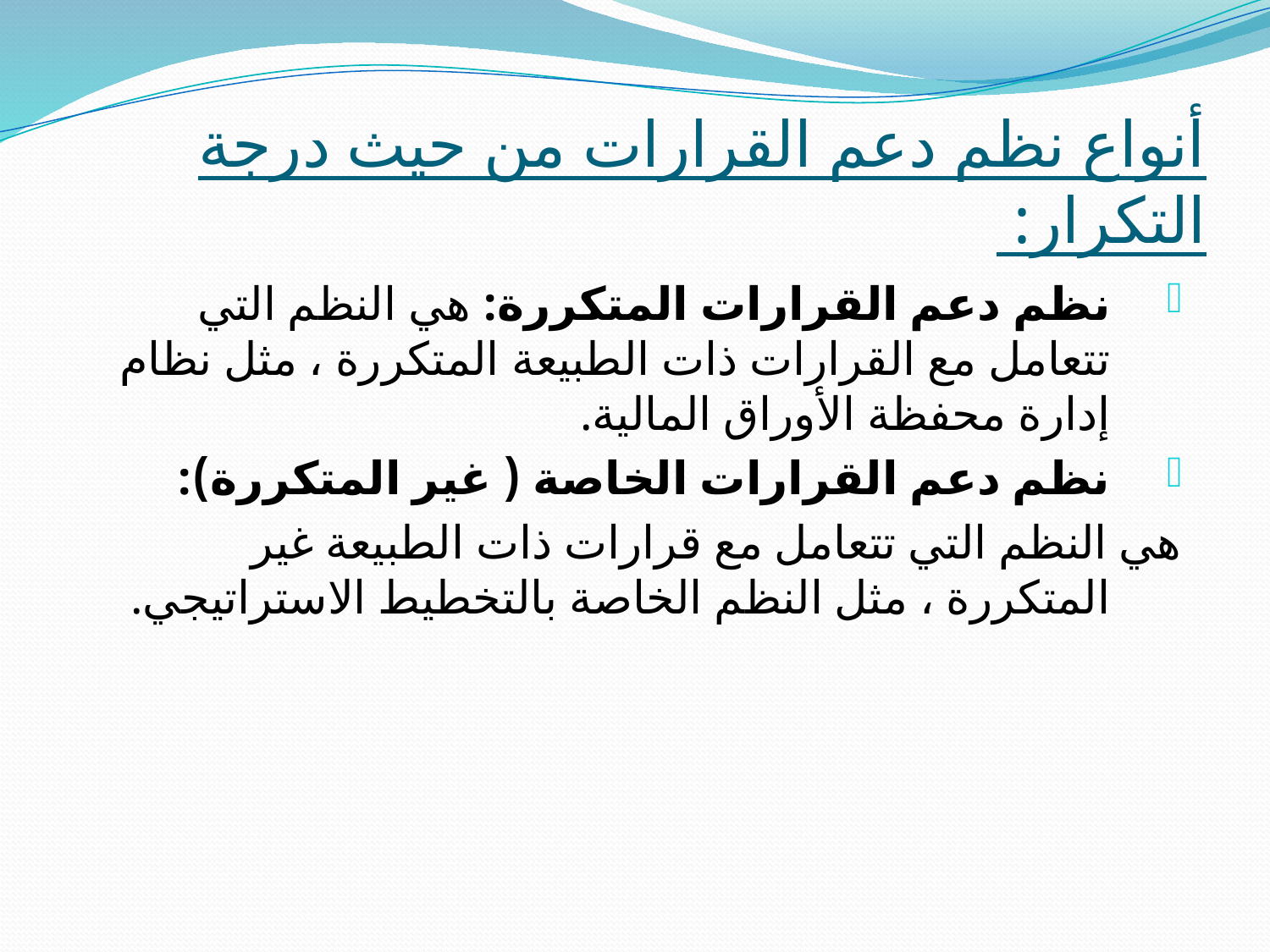

# أنواع نظم دعم القرارات من حيث درجة التكرار:
نظم دعم القرارات المتكررة: هي النظم التي تتعامل مع القرارات ذات الطبيعة المتكررة ، مثل نظام إدارة محفظة الأوراق المالية.
نظم دعم القرارات الخاصة ( غير المتكررة):
هي النظم التي تتعامل مع قرارات ذات الطبيعة غير المتكررة ، مثل النظم الخاصة بالتخطيط الاستراتيجي.